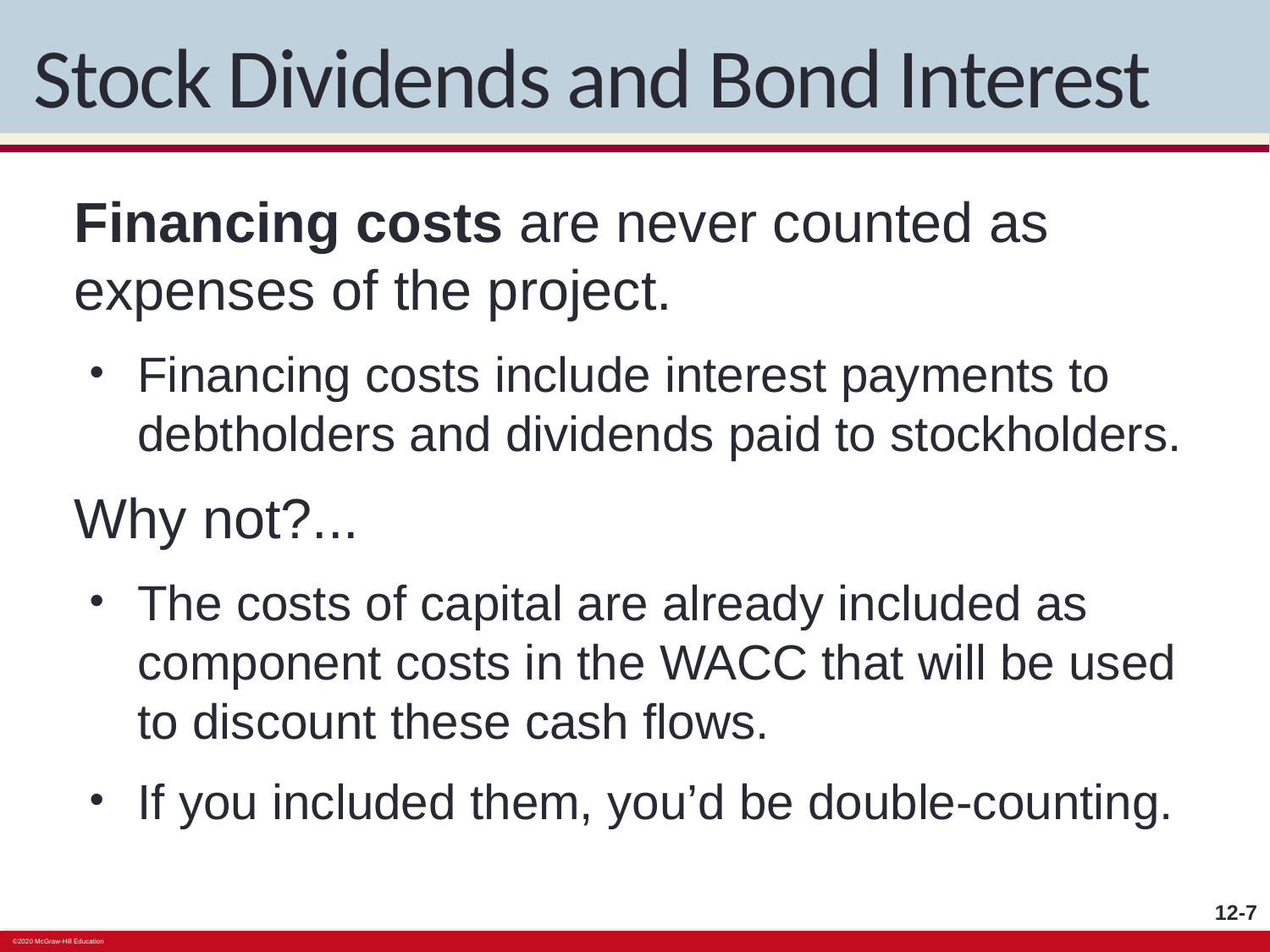

# Stock Dividends and Bond Interest
Financing costs are never counted as expenses of the project.
Financing costs include interest payments to debtholders and dividends paid to stockholders.
Why not?...
The costs of capital are already included as component costs in the WACC that will be used to discount these cash flows.
If you included them, you’d be double-counting.